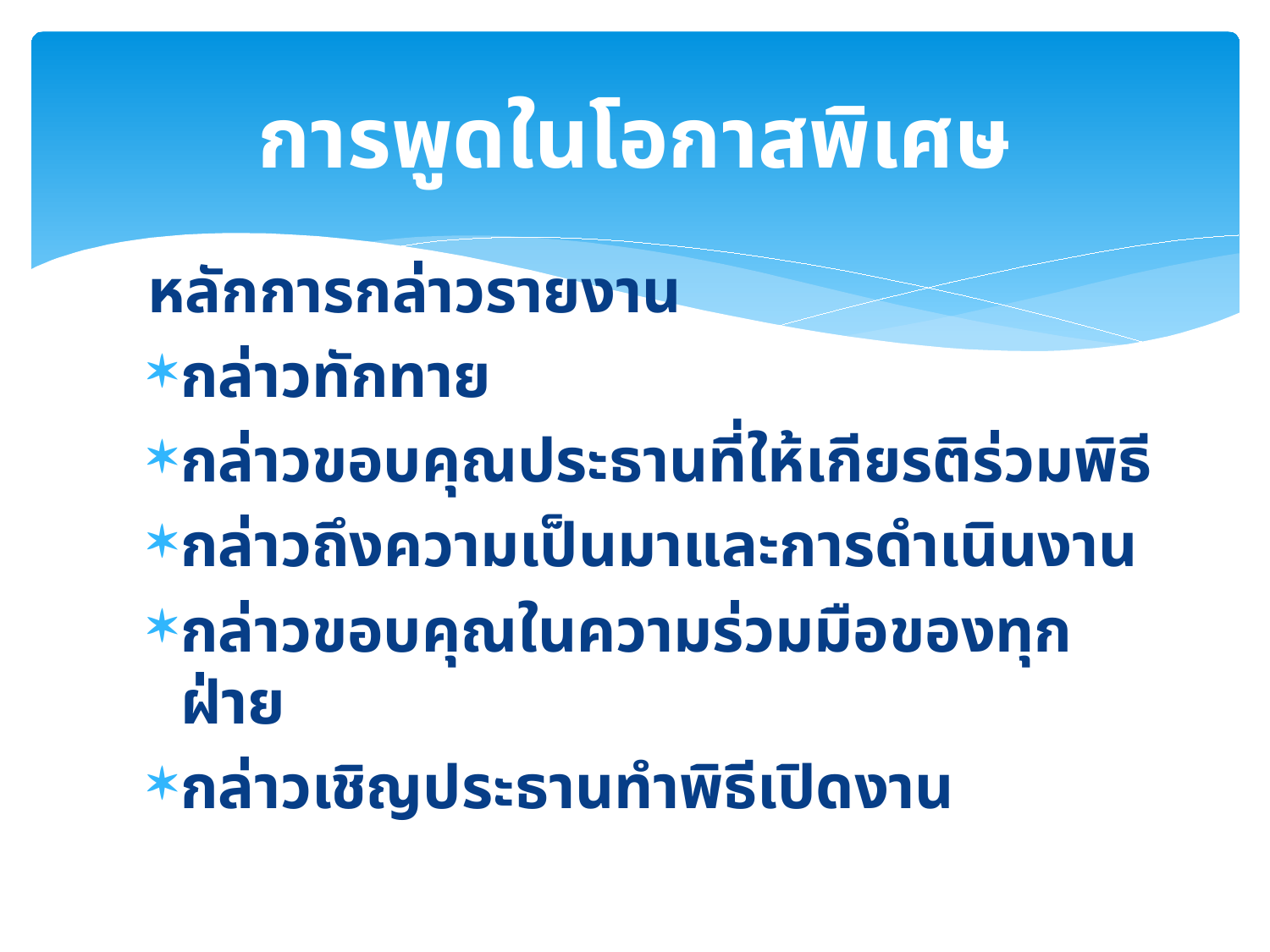

# การพูดในโอกาสพิเศษ
หลักการกล่าวรายงาน
กล่าวทักทาย
กล่าวขอบคุณประธานที่ให้เกียรติร่วมพิธี
กล่าวถึงความเป็นมาและการดำเนินงาน
กล่าวขอบคุณในความร่วมมือของทุกฝ่าย
กล่าวเชิญประธานทำพิธีเปิดงาน